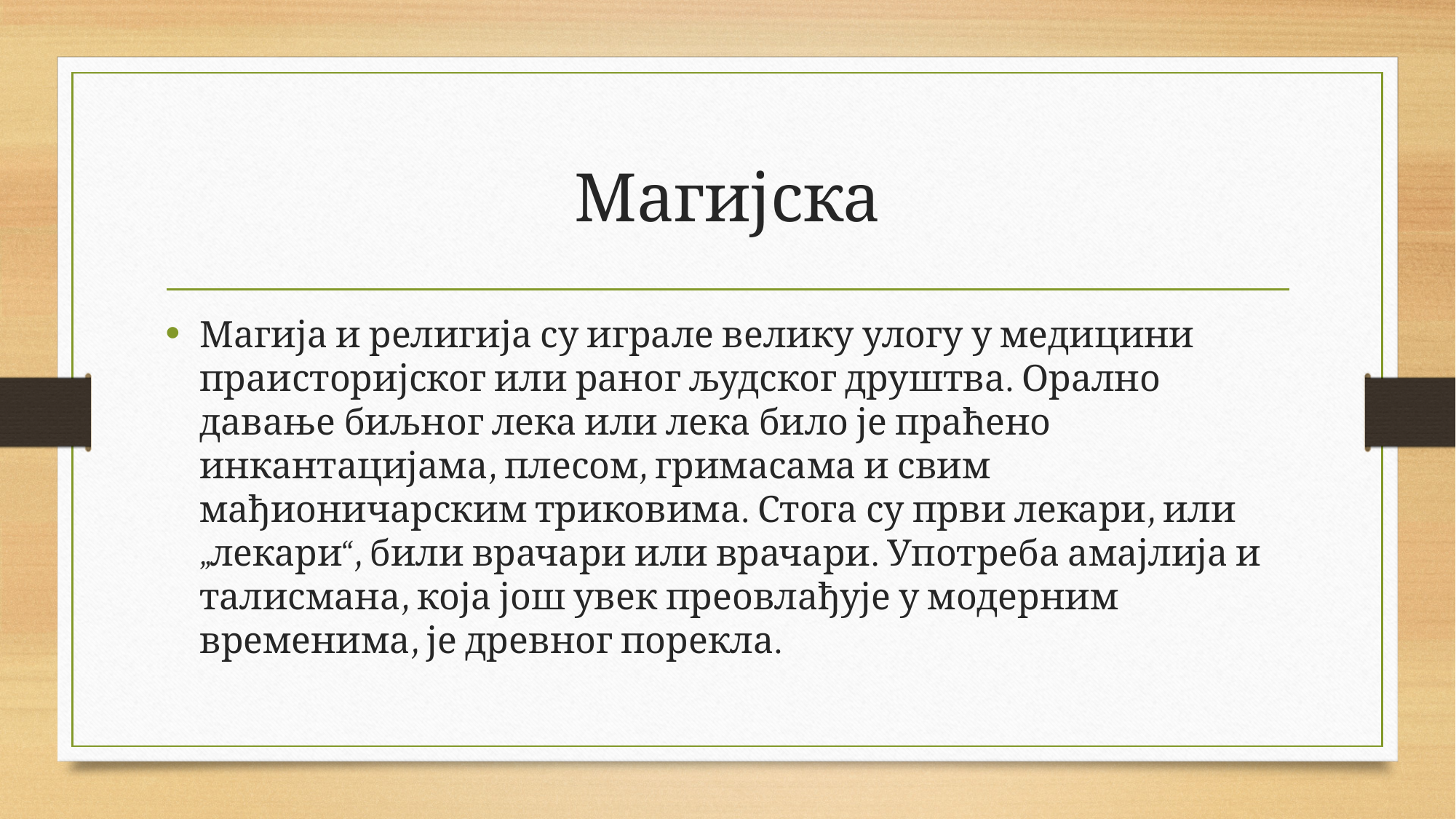

# Магијска
Магија и религија су играле велику улогу у медицини праисторијског или раног људског друштва. Орално давање биљног лека или лека било је праћено инкантацијама, плесом, гримасама и свим мађионичарским триковима. Стога су први лекари, или „лекари“, били врачари или врачари. Употреба амајлија и талисмана, која још увек преовлађује у модерним временима, је древног порекла.